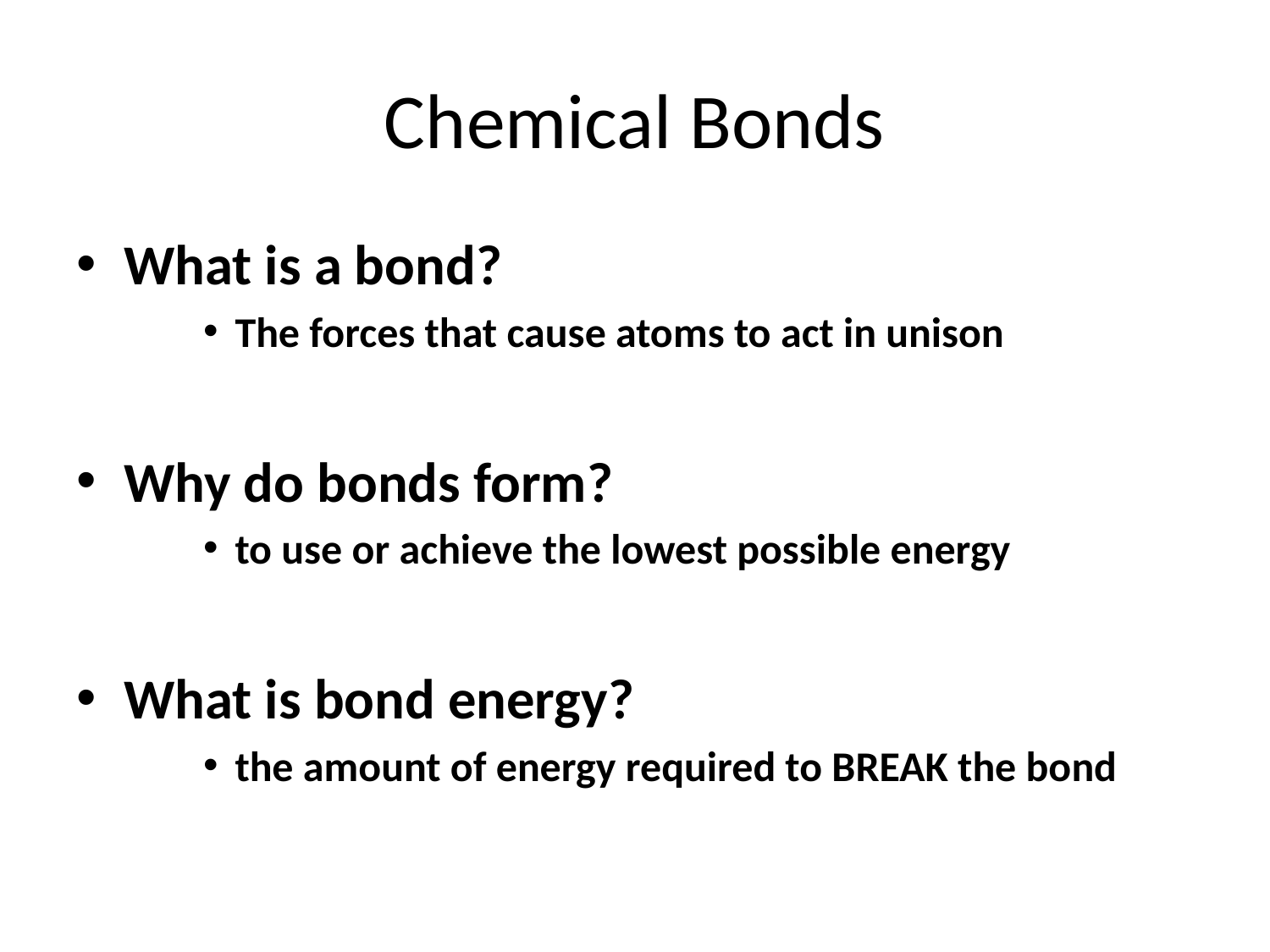

# Chemical Bonds
What is a bond?
The forces that cause atoms to act in unison

Why do bonds form?
to use or achieve the lowest possible energy

What is bond energy?
the amount of energy required to BREAK the bond